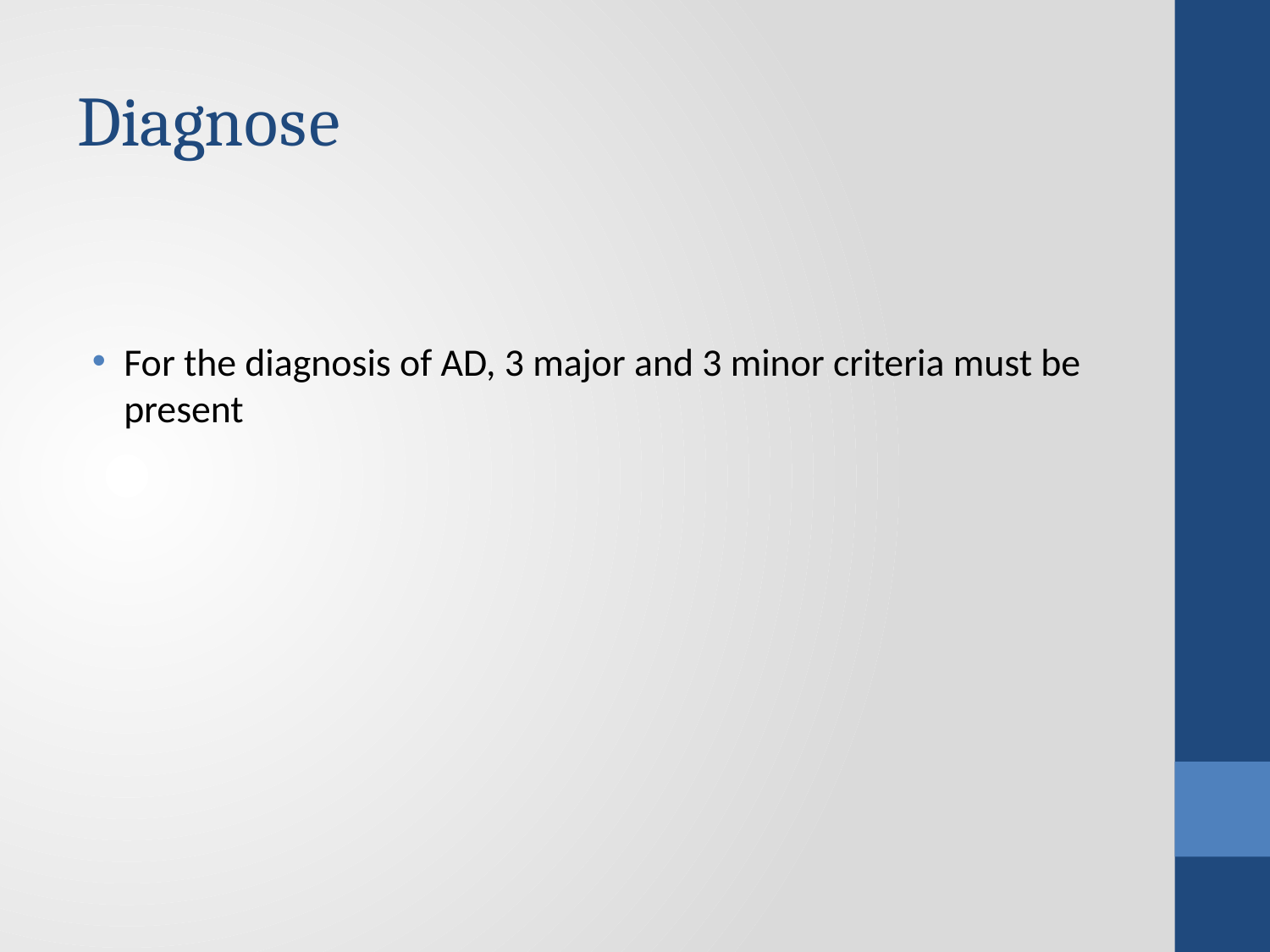

# Diagnose

For the diagnosis of AD, 3 major and 3 minor criteria must be present